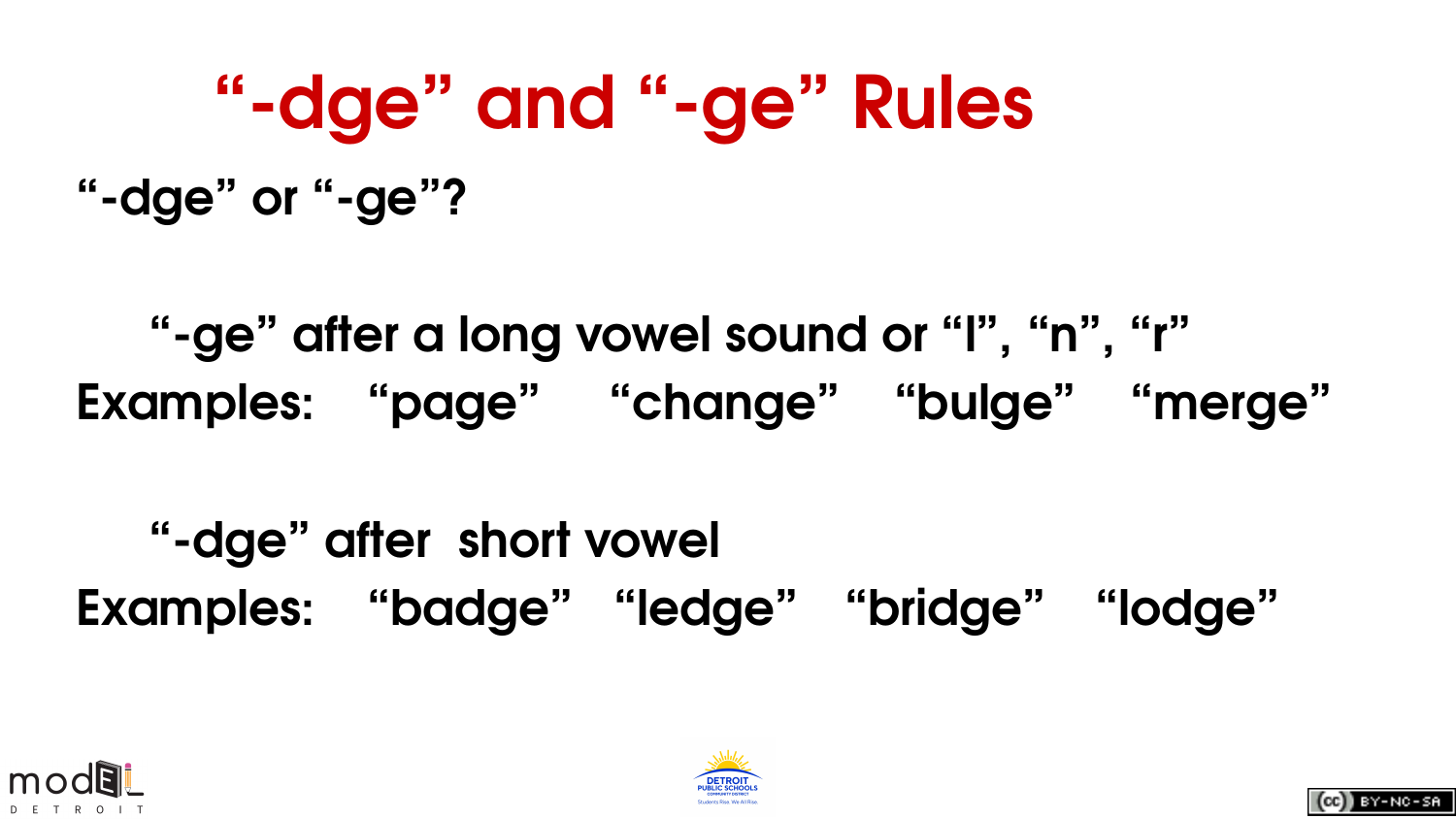

# “-dge” and “-ge” Rules

“-dge” or “-ge”?

“-ge” after a long vowel sound or “l”, “n”, “r”
Examples:	“page”     “change”    “bulge”    “merge”

“-dge” after  short vowel
Examples:	“badge”   “ledge”	   “bridge”	“lodge”